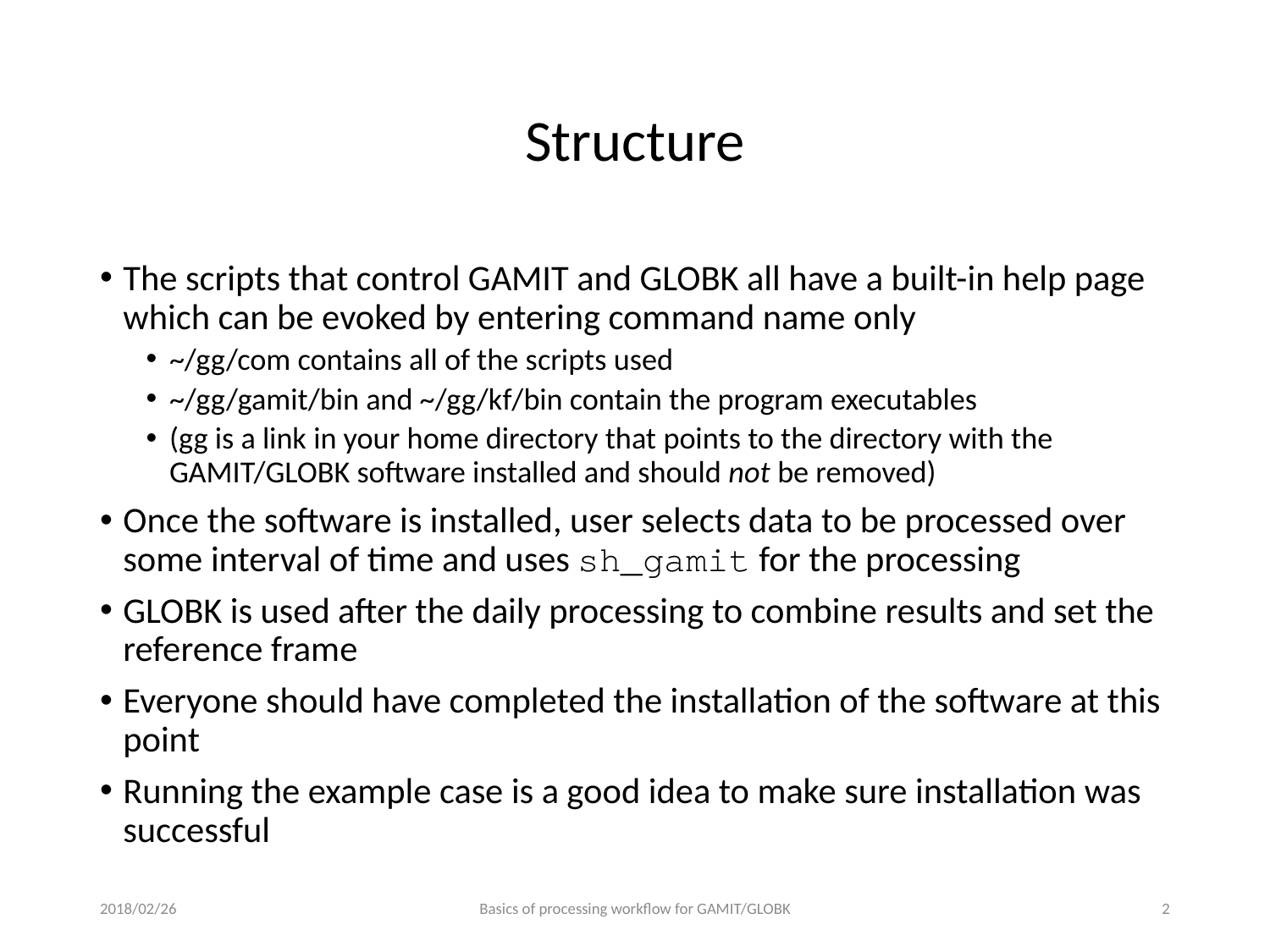

# Structure
The scripts that control GAMIT and GLOBK all have a built-in help page which can be evoked by entering command name only
~/gg/com contains all of the scripts used
~/gg/gamit/bin and ~/gg/kf/bin contain the program executables
(gg is a link in your home directory that points to the directory with the GAMIT/GLOBK software installed and should not be removed)
Once the software is installed, user selects data to be processed over some interval of time and uses sh_gamit for the processing
GLOBK is used after the daily processing to combine results and set the reference frame
Everyone should have completed the installation of the software at this point
Running the example case is a good idea to make sure installation was successful
2018/02/26
Basics of processing workflow for GAMIT/GLOBK
2